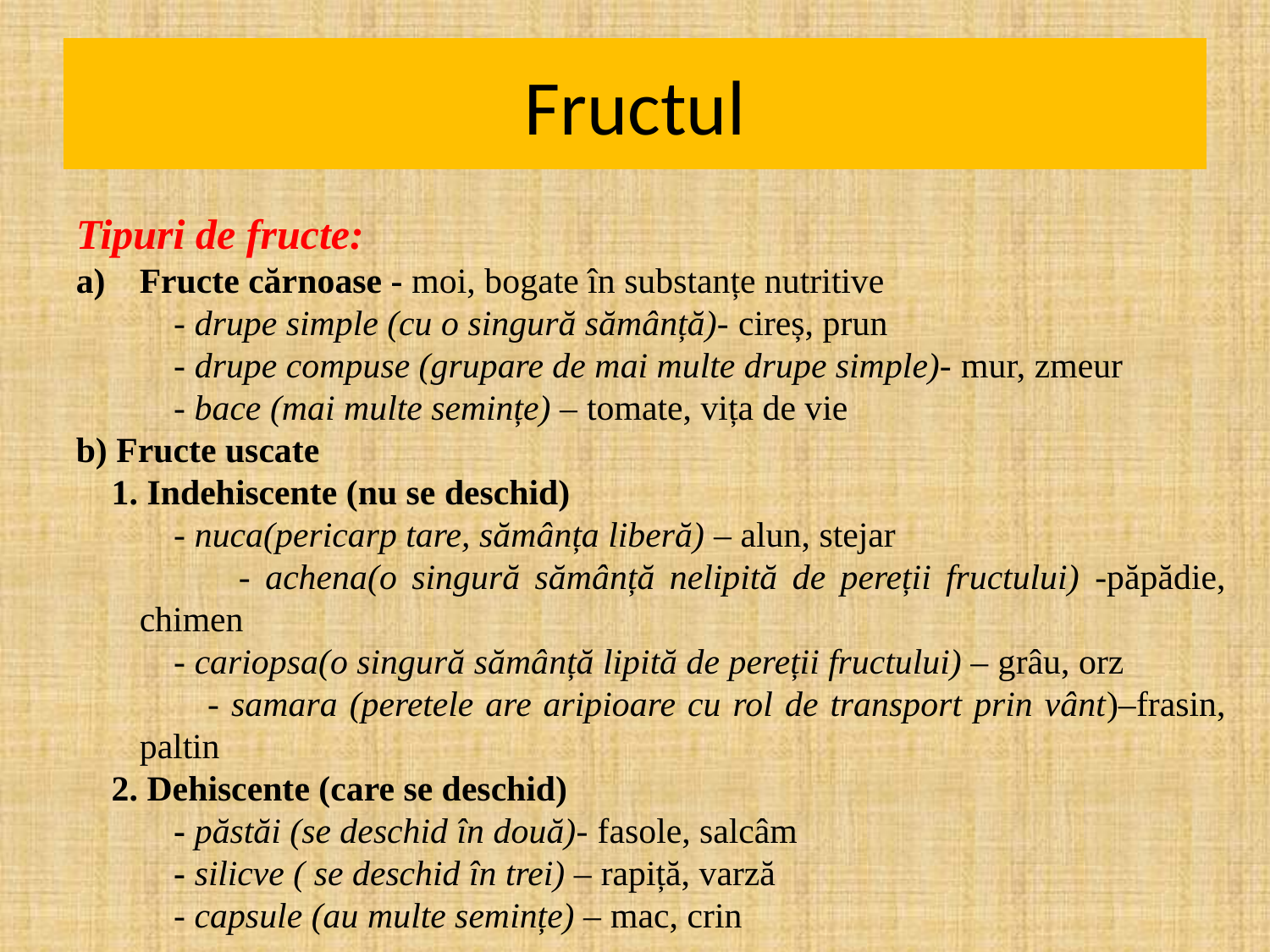

# Fructul
Tipuri de fructe:
Fructe cărnoase - moi, bogate în substanțe nutritive
           - drupe simple (cu o singură sămânță)- cireș, prun
           - drupe compuse (grupare de mai multe drupe simple)- mur, zmeur
           - bace (mai multe semințe) – tomate, vița de vie
b) Fructe uscate
    1. Indehiscente (nu se deschid)
           - nuca(pericarp tare, sămânța liberă) – alun, stejar
           - achena(o singură sămânță nelipită de pereții fructului) -păpădie, chimen
           - cariopsa(o singură sămânță lipită de pereții fructului) – grâu, orz
           - samara (peretele are aripioare cu rol de transport prin vânt)–frasin, paltin
    2. Dehiscente (care se deschid)
           - păstăi (se deschid în două)- fasole, salcâm
           - silicve ( se deschid în trei) – rapiță, varză
           - capsule (au multe semințe) – mac, crin